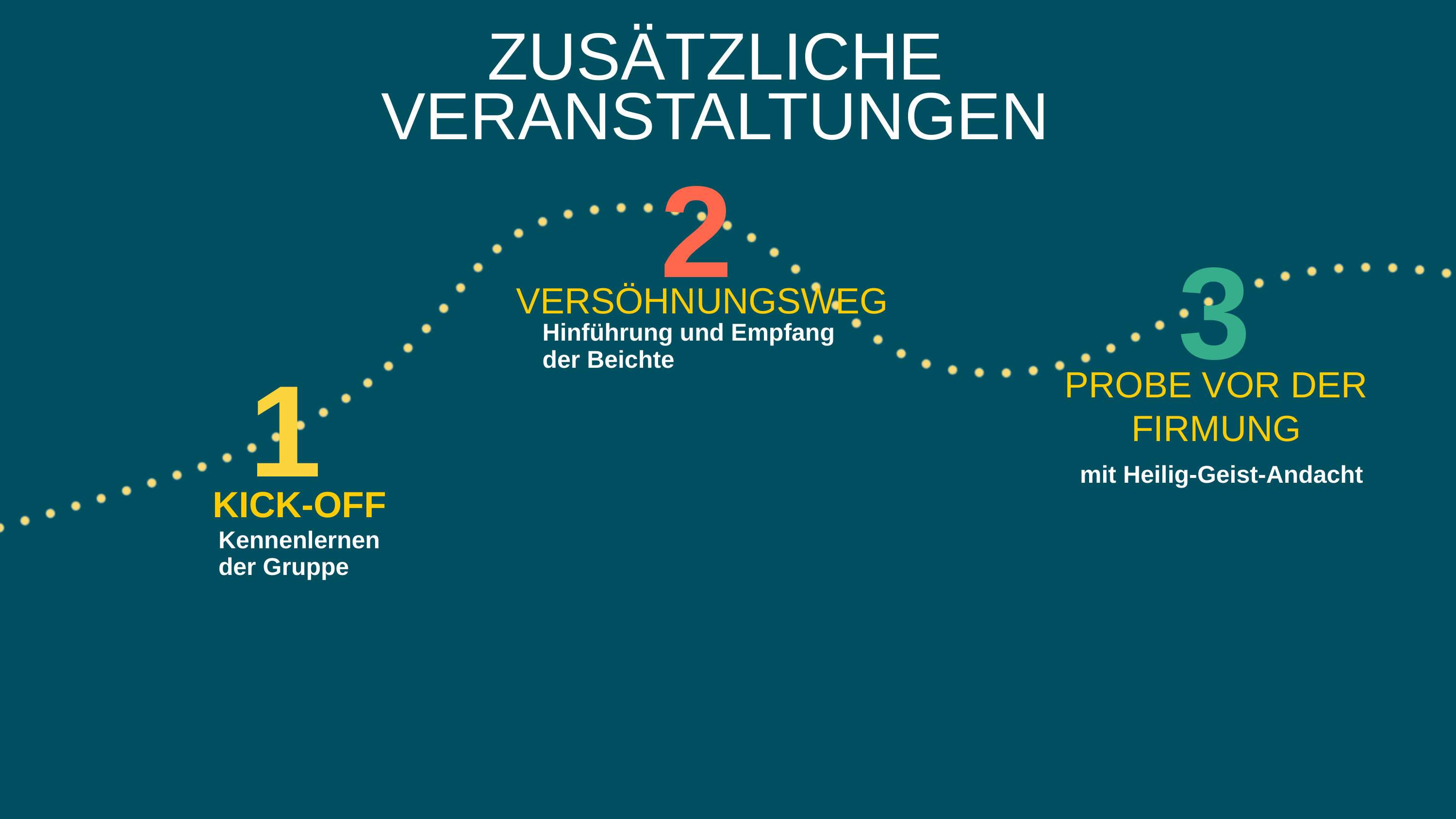

ZUSÄTZLICHE VERANSTALTUNGEN
2

3
VERSÖHNUNGSWEG
Hinführung und Empfang
der Beichte
1
PROBE VOR DER FIRMUNG
mit Heilig-Geist-Andacht
KICK-OFF
Kennenlernen der Gruppe